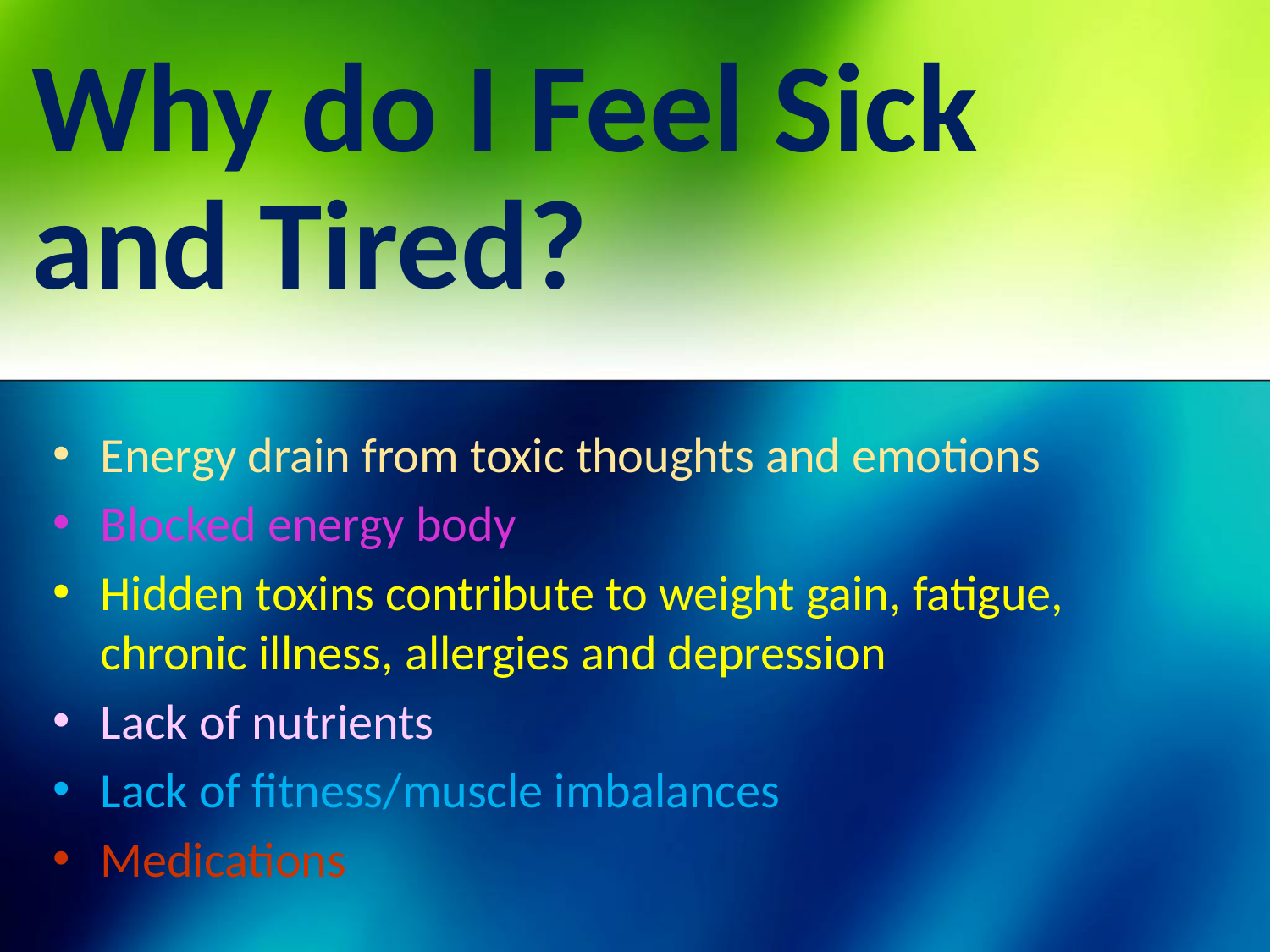

# Why do I Feel Sick and Tired?
Energy drain from toxic thoughts and emotions
Blocked energy body
Hidden toxins contribute to weight gain, fatigue, chronic illness, allergies and depression
Lack of nutrients
Lack of fitness/muscle imbalances
Medications